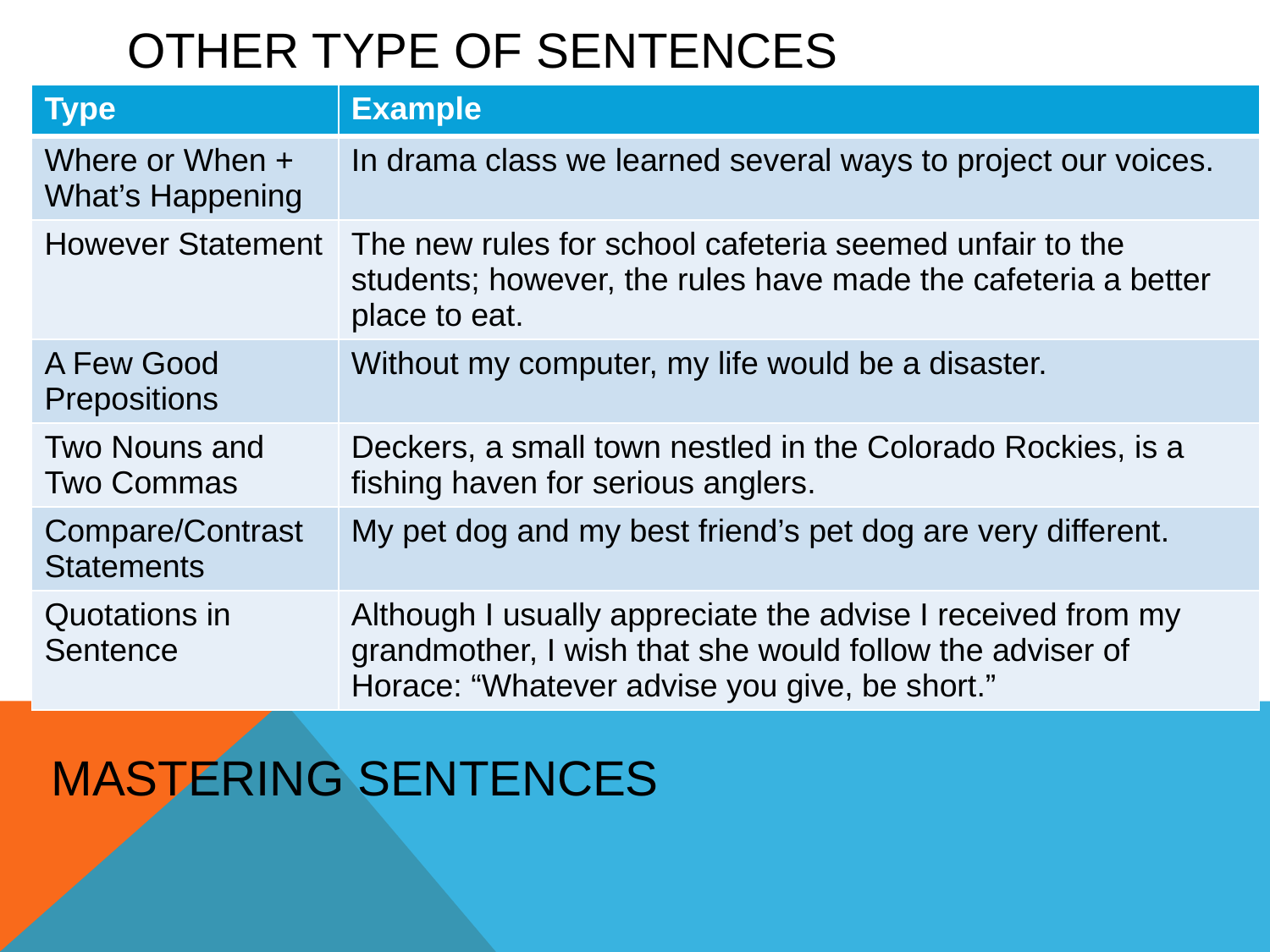

# Other type of Sentences
| Type | Example |
| --- | --- |
| Where or When + What’s Happening | In drama class we learned several ways to project our voices. |
| However Statement | The new rules for school cafeteria seemed unfair to the students; however, the rules have made the cafeteria a better place to eat. |
| A Few Good Prepositions | Without my computer, my life would be a disaster. |
| Two Nouns and Two Commas | Deckers, a small town nestled in the Colorado Rockies, is a fishing haven for serious anglers. |
| Compare/Contrast Statements | My pet dog and my best friend’s pet dog are very different. |
| Quotations in Sentence | Although I usually appreciate the advise I received from my grandmother, I wish that she would follow the adviser of Horace: “Whatever advise you give, be short.” |
Mastering sentences